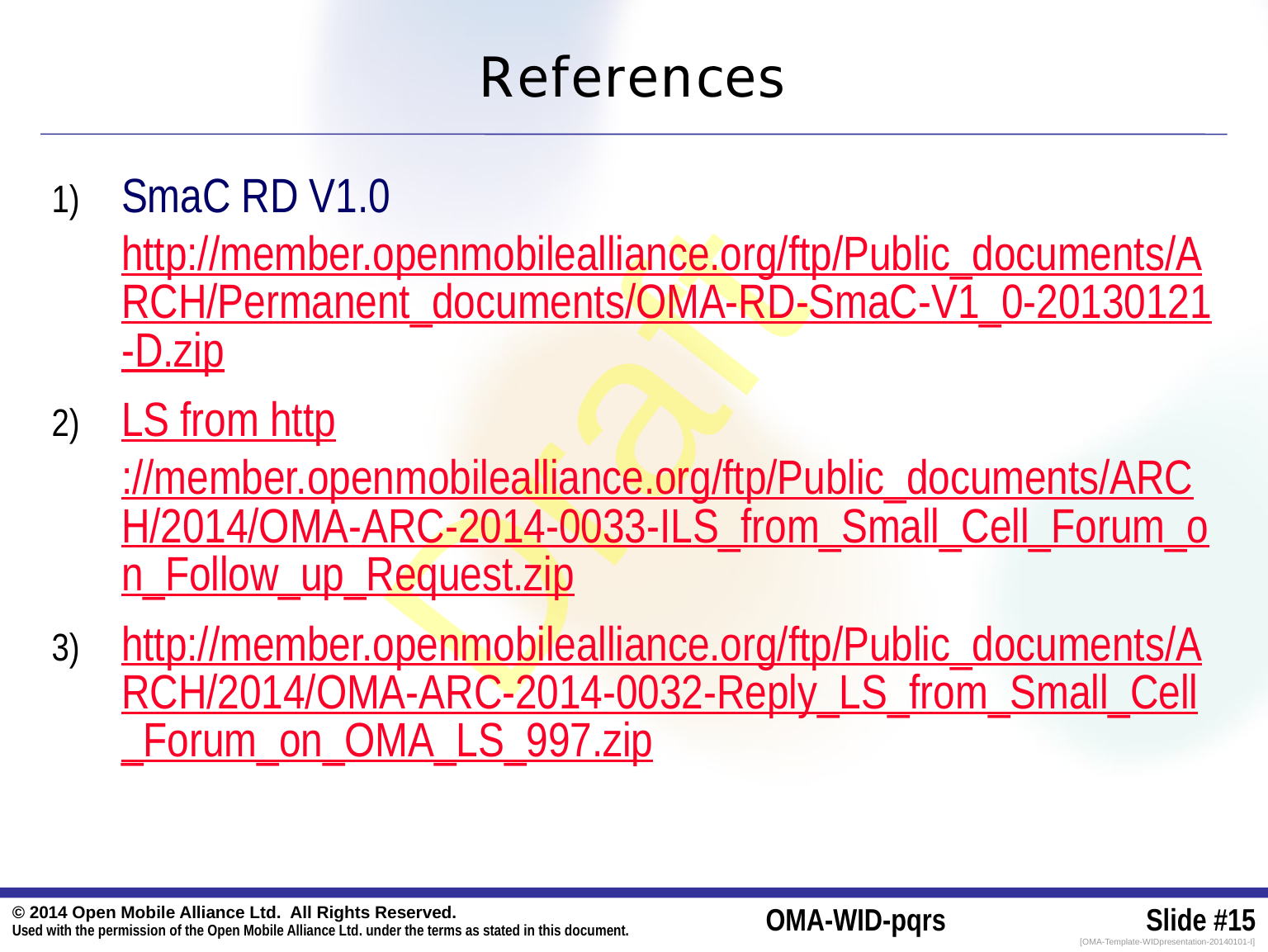

# References
SmaC RD V1.0 http://member.openmobilealliance.org/ftp/Public_documents/ARCH/Permanent_documents/OMA-RD-SmaC-V1_0-20130121-D.zip
LS from http://member.openmobilealliance.org/ftp/Public_documents/ARCH/2014/OMA-ARC-2014-0033-ILS_from_Small_Cell_Forum_on_Follow_up_Request.zip
http://member.openmobilealliance.org/ftp/Public_documents/ARCH/2014/OMA-ARC-2014-0032-Reply_LS_from_Small_Cell_Forum_on_OMA_LS_997.zip